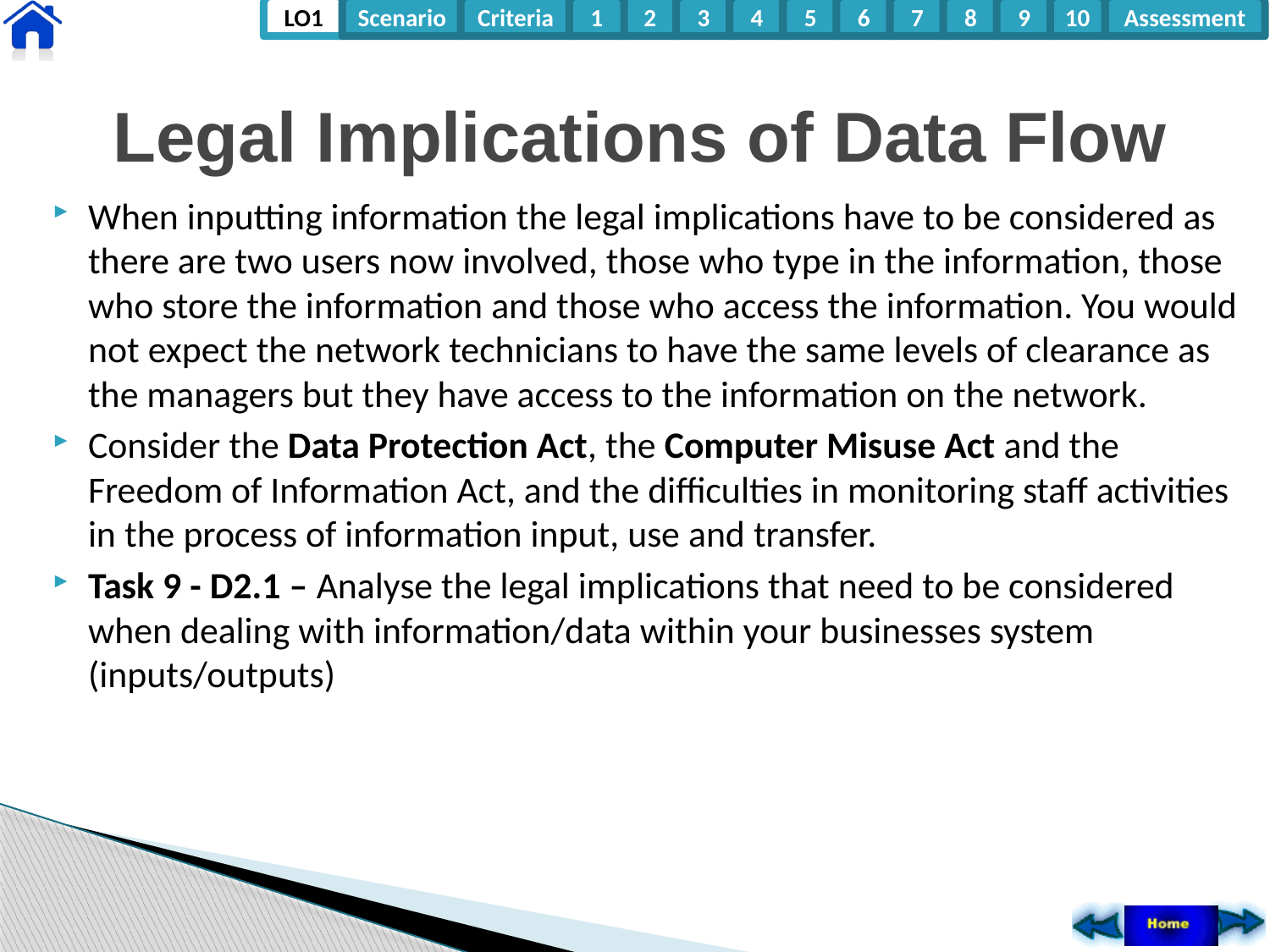

# Legal Implications of Data Flow
When inputting information the legal implications have to be considered as there are two users now involved, those who type in the information, those who store the information and those who access the information. You would not expect the network technicians to have the same levels of clearance as the managers but they have access to the information on the network.
Consider the Data Protection Act, the Computer Misuse Act and the Freedom of Information Act, and the difficulties in monitoring staff activities in the process of information input, use and transfer.
Task 9 - D2.1 – Analyse the legal implications that need to be considered when dealing with information/data within your businesses system (inputs/outputs)